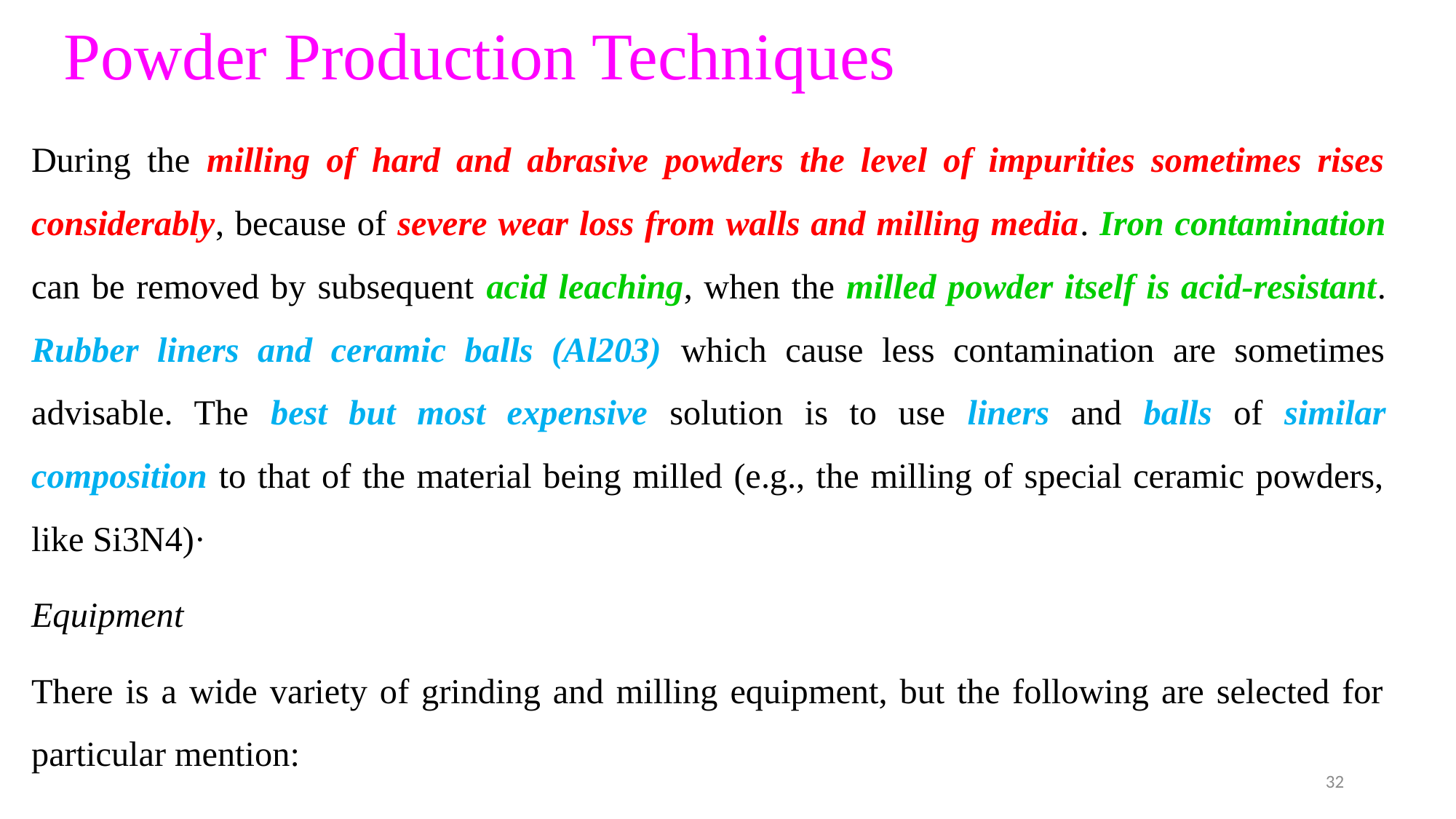

# Powder Production Techniques
During the milling of hard and abrasive powders the level of impurities sometimes rises considerably, because of severe wear loss from walls and milling media. Iron contamination can be removed by subsequent acid leaching, when the milled powder itself is acid-resistant. Rubber liners and ceramic balls (Al203) which cause less contamination are sometimes advisable. The best but most expensive solution is to use liners and balls of similar composition to that of the material being milled (e.g., the milling of special ceramic powders, like Si3N4)·
Equipment
There is a wide variety of grinding and milling equipment, but the following are selected for particular mention:
32